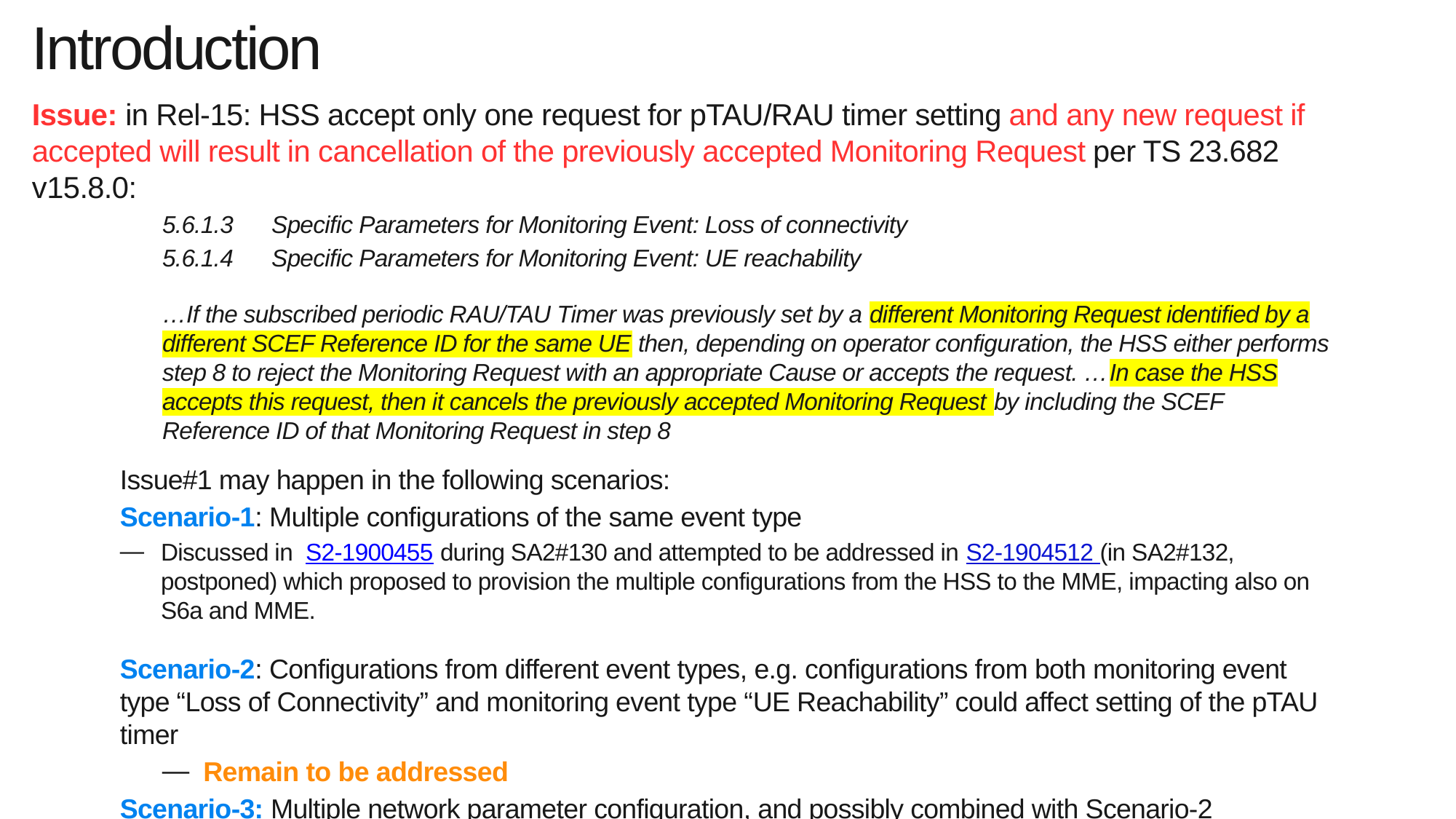

# Introduction
Issue: in Rel-15: HSS accept only one request for pTAU/RAU timer setting and any new request if accepted will result in cancellation of the previously accepted Monitoring Request per TS 23.682 v15.8.0:
5.6.1.3	Specific Parameters for Monitoring Event: Loss of connectivity
5.6.1.4	Specific Parameters for Monitoring Event: UE reachability

…If the subscribed periodic RAU/TAU Timer was previously set by a different Monitoring Request identified by a different SCEF Reference ID for the same UE then, depending on operator configuration, the HSS either performs step 8 to reject the Monitoring Request with an appropriate Cause or accepts the request. …In case the HSS accepts this request, then it cancels the previously accepted Monitoring Request by including the SCEF Reference ID of that Monitoring Request in step 8

Issue#1 may happen in the following scenarios:
Scenario-1: Multiple configurations of the same event type
Discussed in  S2-1900455 during SA2#130 and attempted to be addressed in S2-1904512 (in SA2#132, postponed) which proposed to provision the multiple configurations from the HSS to the MME, impacting also on S6a and MME.

Scenario-2: Configurations from different event types, e.g. configurations from both monitoring event type “Loss of Connectivity” and monitoring event type “UE Reachability” could affect setting of the pTAU timer
Remain to be addressed
Scenario-3: Multiple network parameter configuration, and possibly combined with Scenario-2
Remain to be addressed